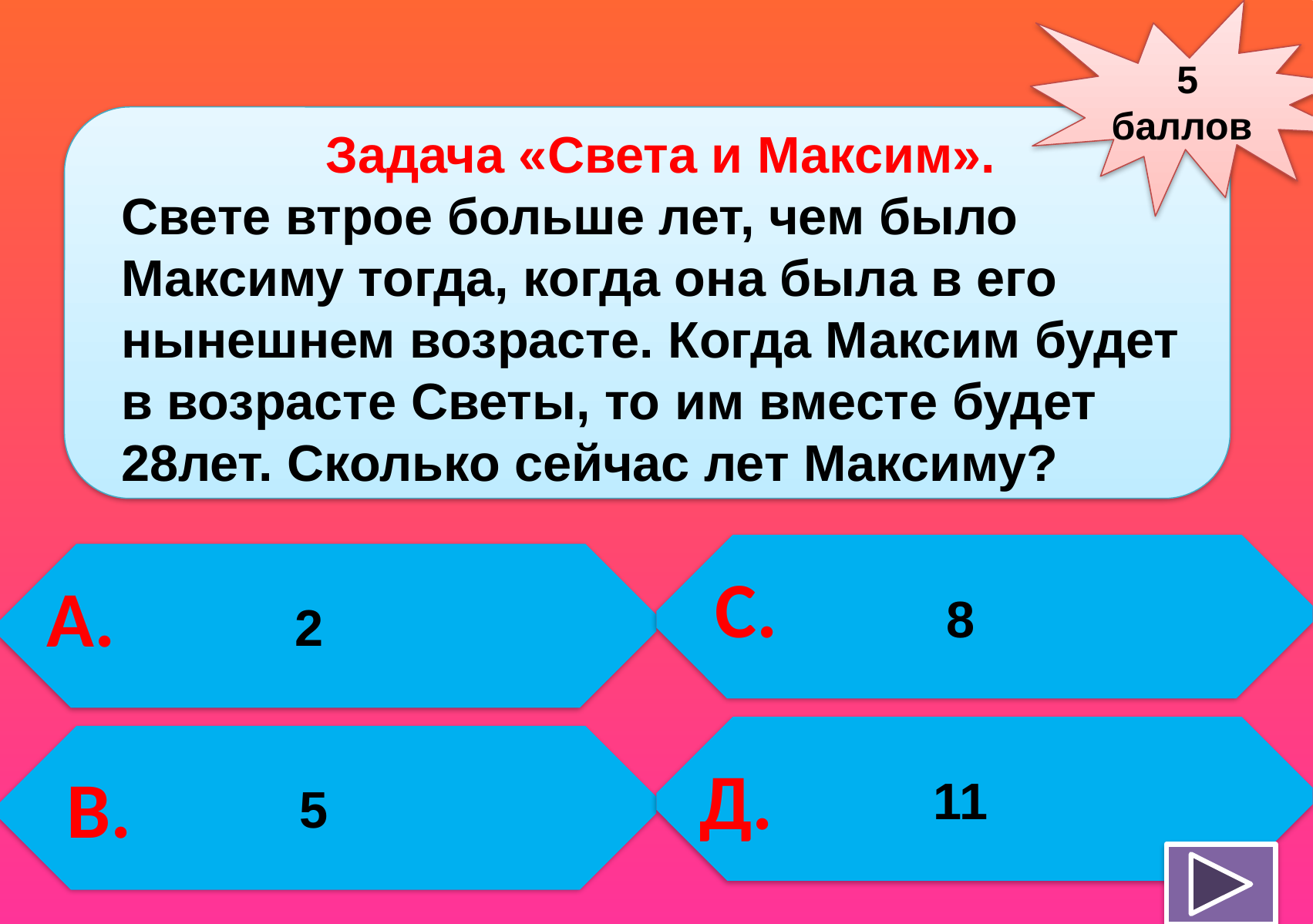

5 баллов

Задача «Света и Максим».
Cвете втрое больше лет, чем было Максиму тогда, когда она была в его нынешнем возрасте. Когда Максим будет в возрасте Светы, то им вместе будет 28лет. Сколько сейчас лет Максиму?

С.

А.
 8
2

Д.
В.
11
 5